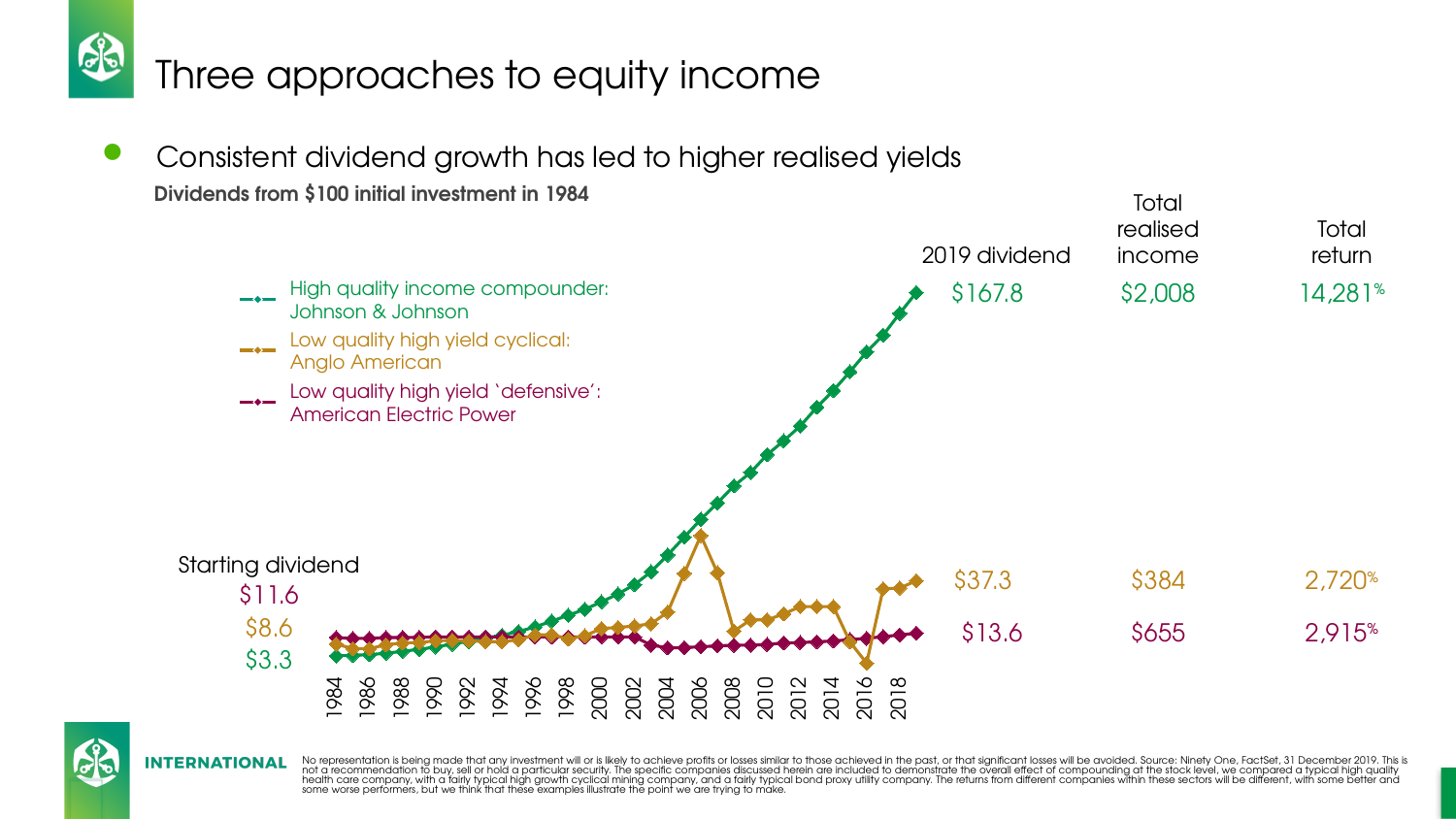

# Three approaches to equity income
Consistent dividend growth has led to higher realised yields
Total realised income
Dividends from $100 initial investment in 1984
Total return
2019 dividend

### Chart

| Category |  JNJ  | AEP |  AAL (USD)  |
|---|---|---|---|
| 31047 | 3.3 | 11.6 | 8.6 |
| 31412 | 3.579661016949153 | 11.203418803418803 | 6.632088963628787 |
| 31777 | 3.859322033898305 | 11.203418803418803 | 6.5631328974109735 |
| 32142 | 4.502766101694916 | 11.6 | 8.328378166242445 |
| 32508 | 5.36949152542373 | 11.6 | 9.142998264337676 |
| 32873 | 6.264406779661019 | 11.699145299145298 | 9.371251182840922 |
| 33238 | 7.3271186440678 | 11.897435897435896 | 10.113408840247729 |
| 33603 | 8.613559322033902 | 11.897435897435896 | 10.352201455092823 |
| 33969 | 9.955932203389835 | 11.897435897435896 | 10.088520139251829 |
| 34334 | 11.298305084745769 | 11.897435897435896 | 9.729468625859637 |
| 34699 | 12.6406779661017 | 11.897435897435896 | 9.740333532531556 |
| 35064 | 14.318644067796619 | 11.897435897435896 | 10.595245604242251 |
| 35430 | 16.444067796610177 | 11.897435897435896 | 12.789173299258463 |
| 35795 | 19.01694915254238 | 11.897435897435896 | 12.866105195617818 |
| 36160 | 21.701694915254247 | 11.897435897435896 | 10.940640977294091 |
| 36525 | 24.386440677966114 | 11.897435897435896 | 12.379162499999996 |
| 36891 | 27.742372881355944 | 11.897435897435896 | 15.680272499999996 |
| 37256 | 31.322033898305097 | 11.897435897435896 | 16.175438999999997 |
| 37621 | 35.57288135593222 | 11.897435897435896 | 16.835660999999995 |
| 37986 | 41.38983050847459 | 8.179487179487179 | 17.825993999999994 |
| 38352 | 48.99661016949154 | 6.9401709401709395 | 23.10776999999999 |
| 38717 | 57.050847457627135 | 7.039316239316238 | 40.60365299999999 |
| 39082 | 65.10508474576274 | 7.435897435897435 | 57.769424999999984 |
| 39447 | 72.48813559322038 | 7.832478632478632 | 40.93376399999999 |
| 39813 | 80.31864406779664 | 8.129914529914528 | 14.524883999999997 |
| 40178 | 86.35932203389834 | 8.129914529914528 | 19.59 |
| 40543 | 94.41355932203393 | 8.476923076923075 | 19.59 |
| 40908 | 100.67796610169496 | 9.17094017094017 | 22.30246153846154 |
| 41274 | 107.38983050847463 | 9.319658119658117 | 25.61769230769231 |
| 41639 | 115.89152542372887 | 9.666666666666664 | 25.617692307692305 |
| 42004 | 123.49830508474581 | 10.063247863247861 | 25.617692307692305 |
| 42369 | 132.00000000000006 | 10.658119658119656 | 9.644307692307692 |
| 42735 | 140.94915254237293 | 11.25299145299145 | 0.0 |
| 43100 | 148.5559322033899 | 11.996581196581193 | 33.671321999999996 |
| 43465 | 158.40000000000003 | 12.789743589743587 | 34.001433 |
| 43830 | 167.79661016949154 | 13.582905982905979 | 37.30254299999999 |
High quality income compounder:
Johnson & Johnson
$167.8
$2,008
14,281%

Low quality high yield cyclical:
Anglo American

Low quality high yield ‘defensive’:
American Electric Power

Starting dividend
$11.6
$8.6
$3.3
$37.3
$384
2,720%
$13.6
$655
2,915%

No representation is being made that any investment will or is likely to achieve profits or losses similar to those achieved in the past, or that significant losses will be avoided. Source: Ninety One, FactSet, 31 December 2019. This is not a recommendation to buy, sell or hold a particular security. The specific companies discussed herein are included to demonstrate the overall effect of compounding at the stock level, we compared a typical high quality health care company, with a fairly typical high growth cyclical mining company, and a fairly typical bond proxy utility company. The returns from different companies within these sectors will be different, with some better and some worse performers, but we think that these examples illustrate the point we are trying to make.